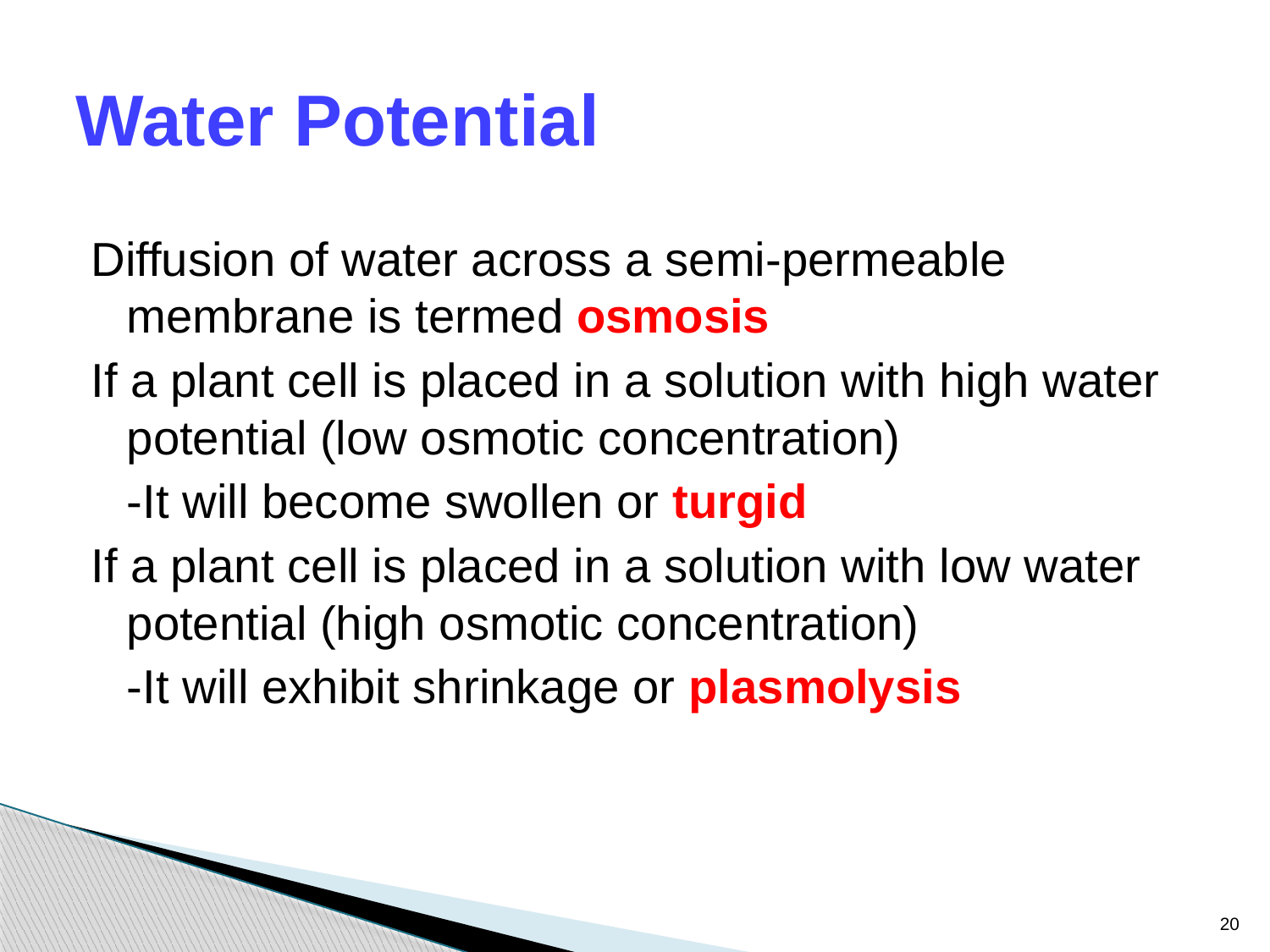

# Water Potential
Diffusion of water across a semi-permeable membrane is termed osmosis
If a plant cell is placed in a solution with high water potential (low osmotic concentration)
	-It will become swollen or turgid
If a plant cell is placed in a solution with low water potential (high osmotic concentration)
	-It will exhibit shrinkage or plasmolysis

20